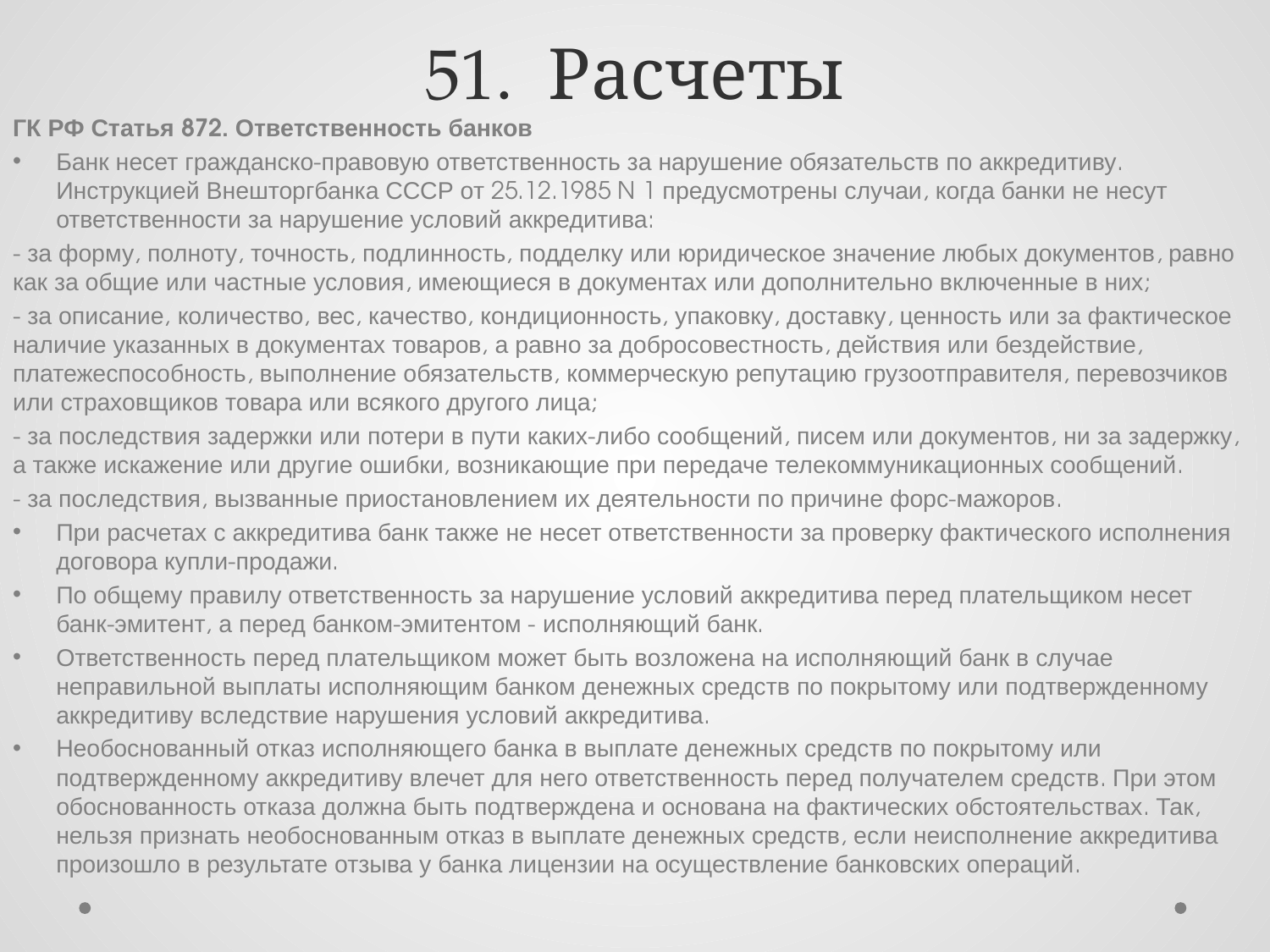

# 51.  Расчеты
ГК РФ Статья 872. Ответственность банков
Банк несет гражданско-правовую ответственность за нарушение обязательств по аккредитиву. Инструкцией Внешторгбанка СССР от 25.12.1985 N 1 предусмотрены случаи, когда банки не несут ответственности за нарушение условий аккредитива:
- за форму, полноту, точность, подлинность, подделку или юридическое значение любых документов, равно как за общие или частные условия, имеющиеся в документах или дополнительно включенные в них;
- за описание, количество, вес, качество, кондиционность, упаковку, доставку, ценность или за фактическое наличие указанных в документах товаров, а равно за добросовестность, действия или бездействие, платежеспособность, выполнение обязательств, коммерческую репутацию грузоотправителя, перевозчиков или страховщиков товара или всякого другого лица;
- за последствия задержки или потери в пути каких-либо сообщений, писем или документов, ни за задержку, а также искажение или другие ошибки, возникающие при передаче телекоммуникационных сообщений.
- за последствия, вызванные приостановлением их деятельности по причине форс-мажоров.
При расчетах с аккредитива банк также не несет ответственности за проверку фактического исполнения договора купли-продажи.
По общему правилу ответственность за нарушение условий аккредитива перед плательщиком несет банк-эмитент, а перед банком-эмитентом - исполняющий банк.
Ответственность перед плательщиком может быть возложена на исполняющий банк в случае неправильной выплаты исполняющим банком денежных средств по покрытому или подтвержденному аккредитиву вследствие нарушения условий аккредитива.
Необоснованный отказ исполняющего банка в выплате денежных средств по покрытому или подтвержденному аккредитиву влечет для него ответственность перед получателем средств. При этом обоснованность отказа должна быть подтверждена и основана на фактических обстоятельствах. Так, нельзя признать необоснованным отказ в выплате денежных средств, если неисполнение аккредитива произошло в результате отзыва у банка лицензии на осуществление банковских операций.